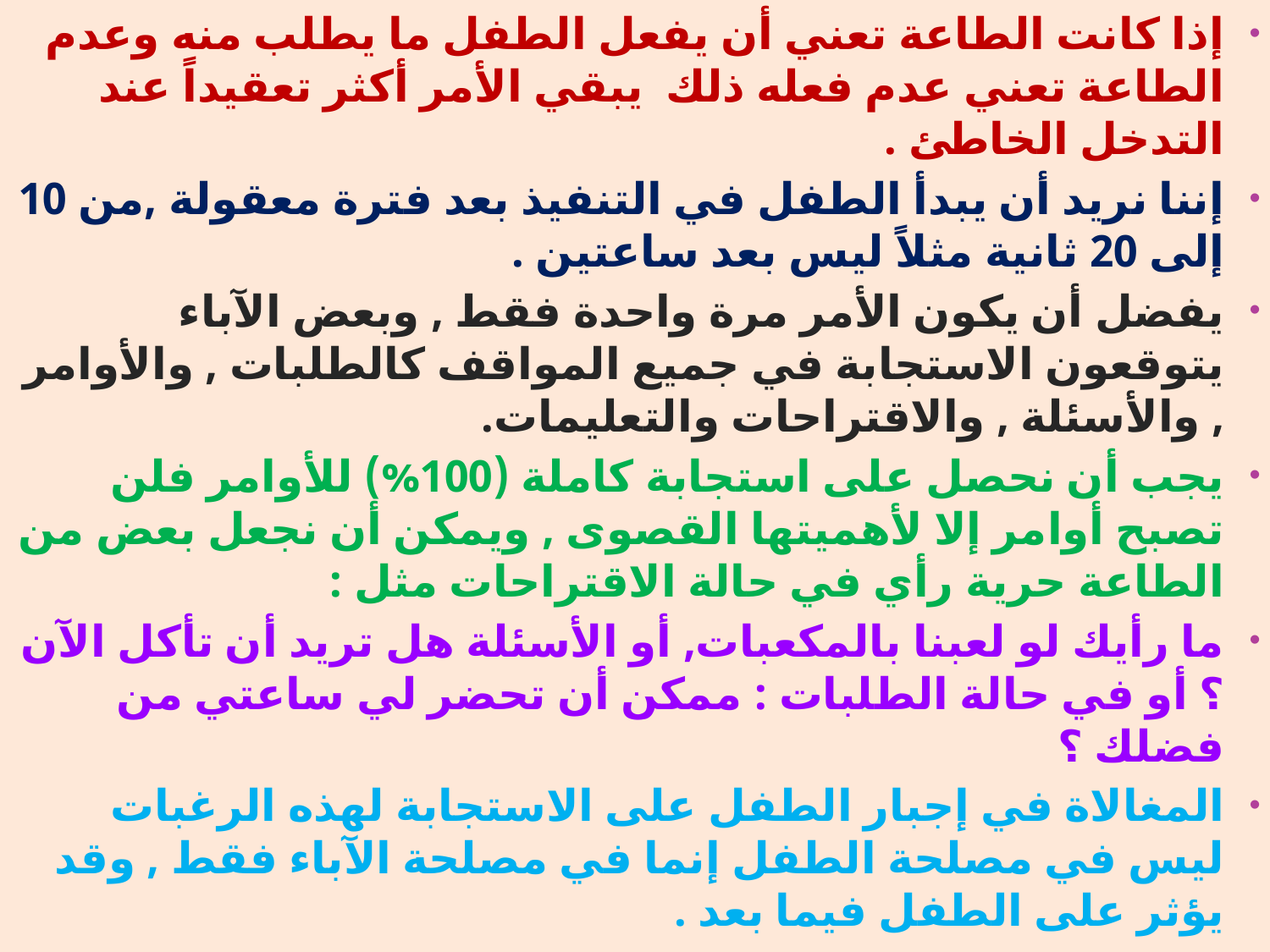

إذا كانت الطاعة تعني أن يفعل الطفل ما يطلب منه وعدم الطاعة تعني عدم فعله ذلك  يبقي الأمر أكثر تعقيداً عند التدخل الخاطئ .
إننا نريد أن يبدأ الطفل في التنفيذ بعد فترة معقولة ,من 10 إلى 20 ثانية مثلاً ليس بعد ساعتين .
يفضل أن يكون الأمر مرة واحدة فقط , وبعض الآباء يتوقعون الاستجابة في جميع المواقف كالطلبات , والأوامر , والأسئلة , والاقتراحات والتعليمات.
يجب أن نحصل على استجابة كاملة (100%) للأوامر فلن تصبح أوامر إلا لأهميتها القصوى , ويمكن أن نجعل بعض من الطاعة حرية رأي في حالة الاقتراحات مثل :
ما رأيك لو لعبنا بالمكعبات, أو الأسئلة هل تريد أن تأكل الآن ؟ أو في حالة الطلبات : ممكن أن تحضر لي ساعتي من فضلك ؟
المغالاة في إجبار الطفل على الاستجابة لهذه الرغبات ليس في مصلحة الطفل إنما في مصلحة الآباء فقط , وقد يؤثر على الطفل فيما بعد .